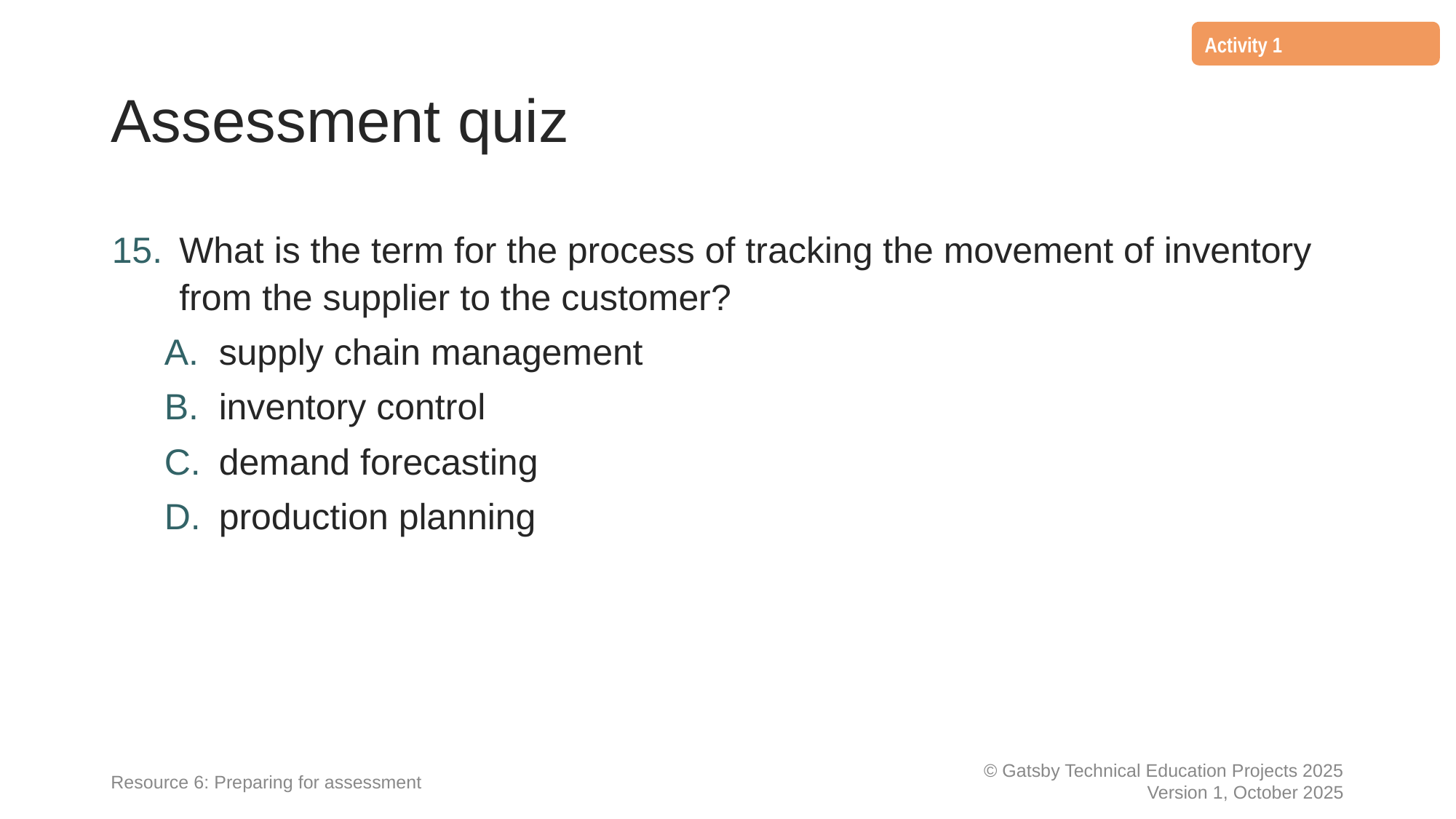

Activity 1
# Assessment quiz
What is the term for the process of tracking the movement of inventory from the supplier to the customer?
supply chain management
inventory control
demand forecasting
production planning
Resource 6: Preparing for assessment